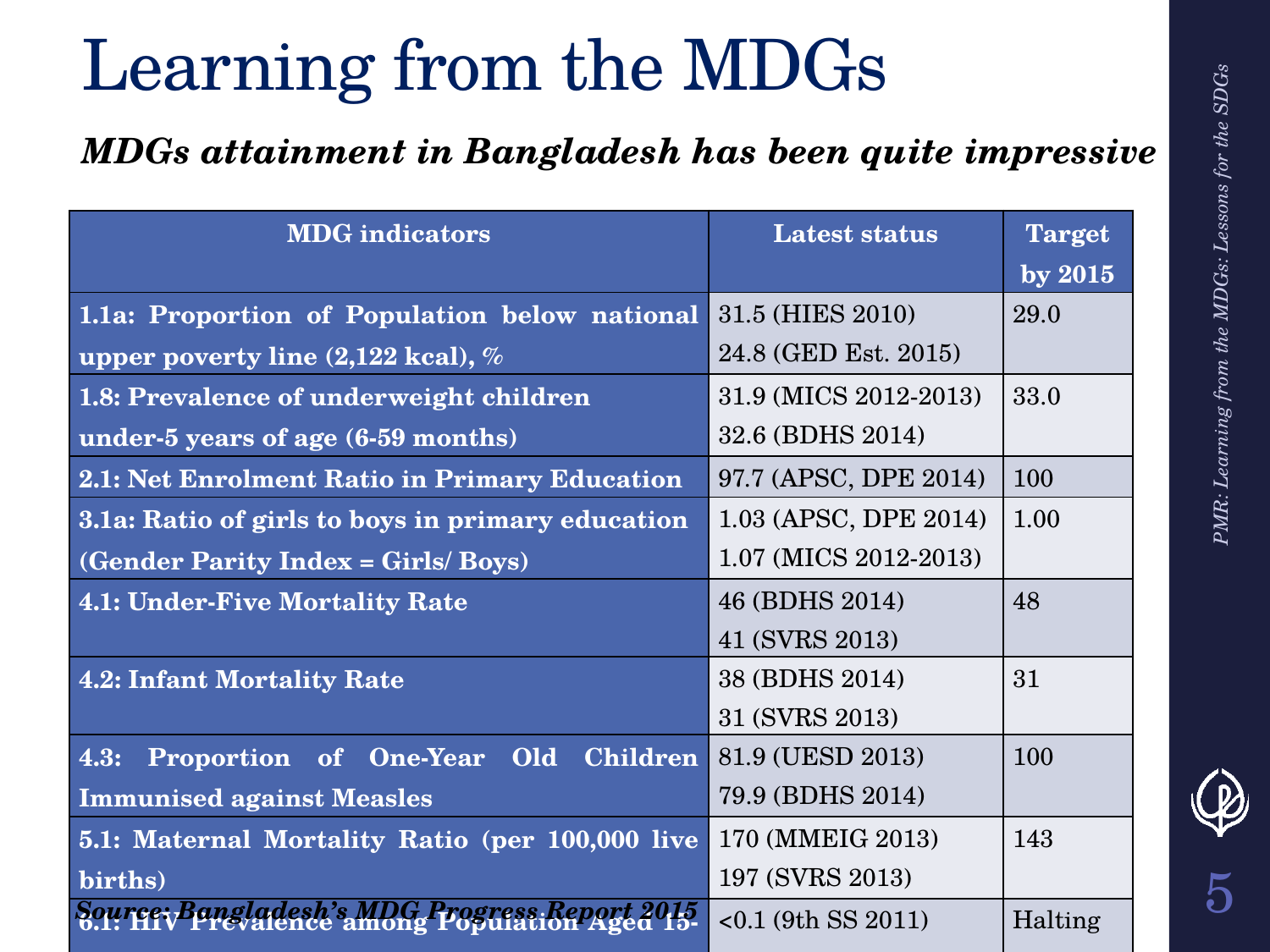

# Learning from the MDGs
MDGs attainment in Bangladesh has been quite impressive
| MDG indicators | Latest status | Target by 2015 |
| --- | --- | --- |
| 1.1a: Proportion of Population below national upper poverty line (2,122 kcal), % | 31.5 (HIES 2010) 24.8 (GED Est. 2015) | 29.0 |
| 1.8: Prevalence of underweight children under-5 years of age (6-59 months) | 31.9 (MICS 2012-2013) 32.6 (BDHS 2014) | 33.0 |
| 2.1: Net Enrolment Ratio in Primary Education | 97.7 (APSC, DPE 2014) | 100 |
| 3.1a: Ratio of girls to boys in primary education (Gender Parity Index = Girls/ Boys) | 1.03 (APSC, DPE 2014) 1.07 (MICS 2012-2013) | 1.00 |
| 4.1: Under-Five Mortality Rate | 46 (BDHS 2014) 41 (SVRS 2013) | 48 |
| 4.2: Infant Mortality Rate | 38 (BDHS 2014) 31 (SVRS 2013) | 31 |
| 4.3: Proportion of One-Year Old Children Immunised against Measles | 81.9 (UESD 2013) 79.9 (BDHS 2014) | 100 |
| 5.1: Maternal Mortality Ratio (per 100,000 live births) | 170 (MMEIG 2013) 197 (SVRS 2013) | 143 |
| 6.1: HIV Prevalence among Population Aged 15-24 Years | <0.1 (9th SS 2011) | Halting |
| 7.8: Proportion of Population Using an Improved Drinking Water Source | 97.9 (MICS 2012-2013) 97.5 (SVRS 2013) | 100 |
PMR: Learning from the MDGs: Lessons for the SDGs
5
Source: Bangladesh’s MDG Progress Report 2015